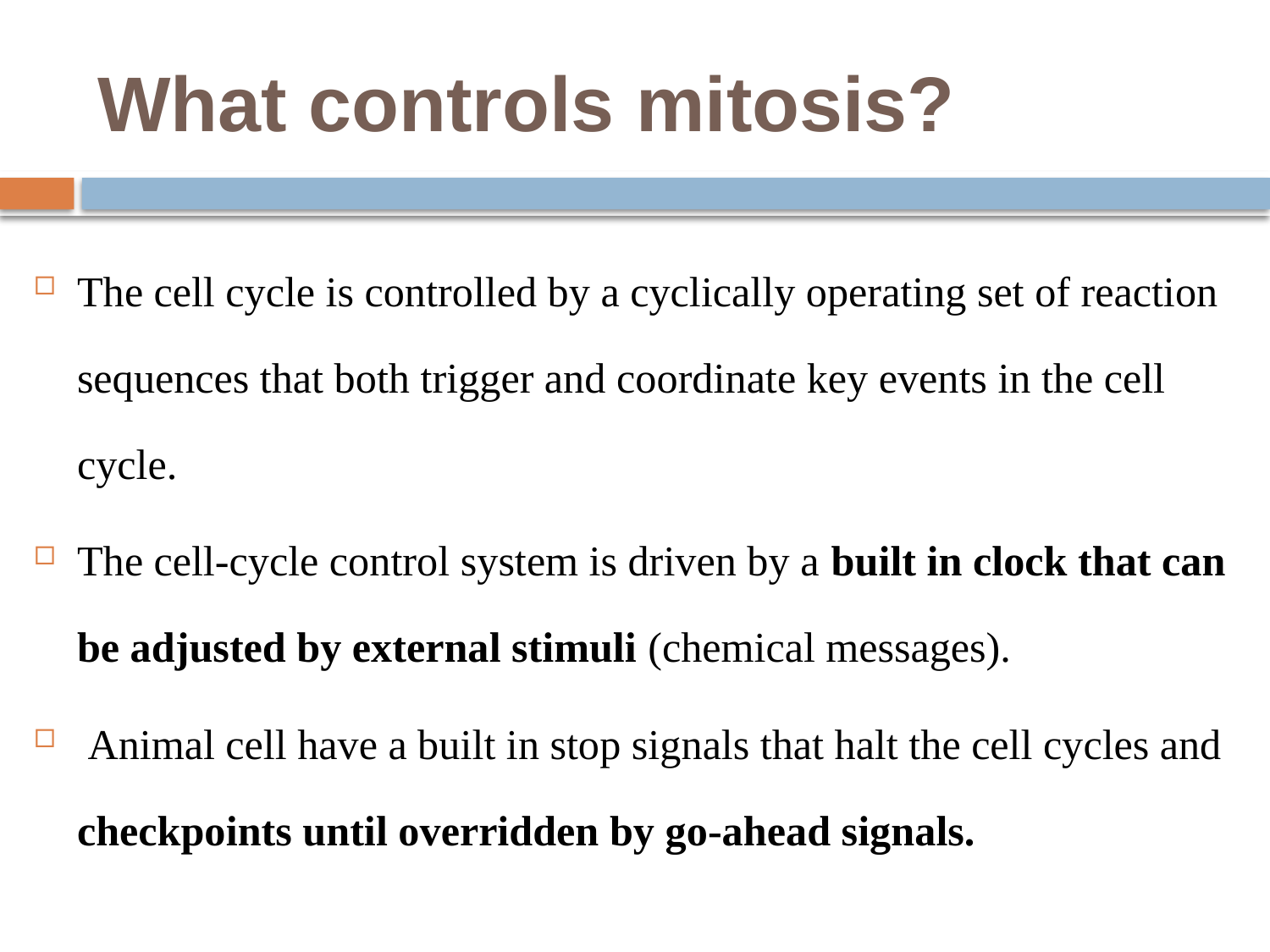

# What controls mitosis?
The cell cycle is controlled by a cyclically operating set of reaction sequences that both trigger and coordinate key events in the cell cycle.
The cell-cycle control system is driven by a built in clock that can be adjusted by external stimuli (chemical messages).
 Animal cell have a built in stop signals that halt the cell cycles and checkpoints until overridden by go-ahead signals.